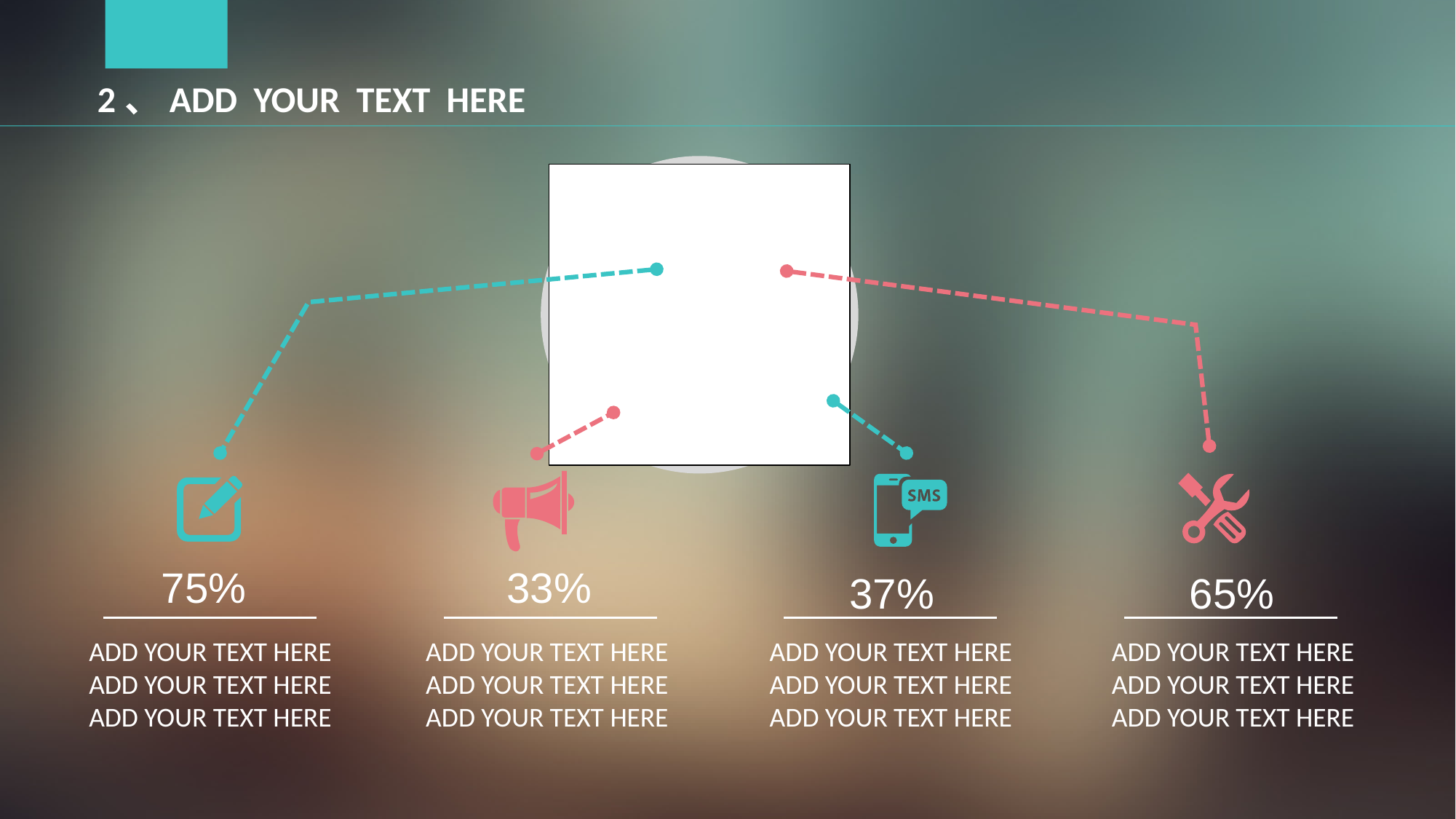

2、ADD  YOUR  TEXT  HERE

75%

ADD YOUR TEXT HERE
ADD YOUR TEXT HERE
ADD YOUR TEXT HERE
33%

ADD YOUR TEXT HERE
ADD YOUR TEXT HERE
ADD YOUR TEXT HERE
37%

ADD YOUR TEXT HERE
ADD YOUR TEXT HERE
ADD YOUR TEXT HERE
65%

ADD YOUR TEXT HERE
ADD YOUR TEXT HERE
ADD YOUR TEXT HERE